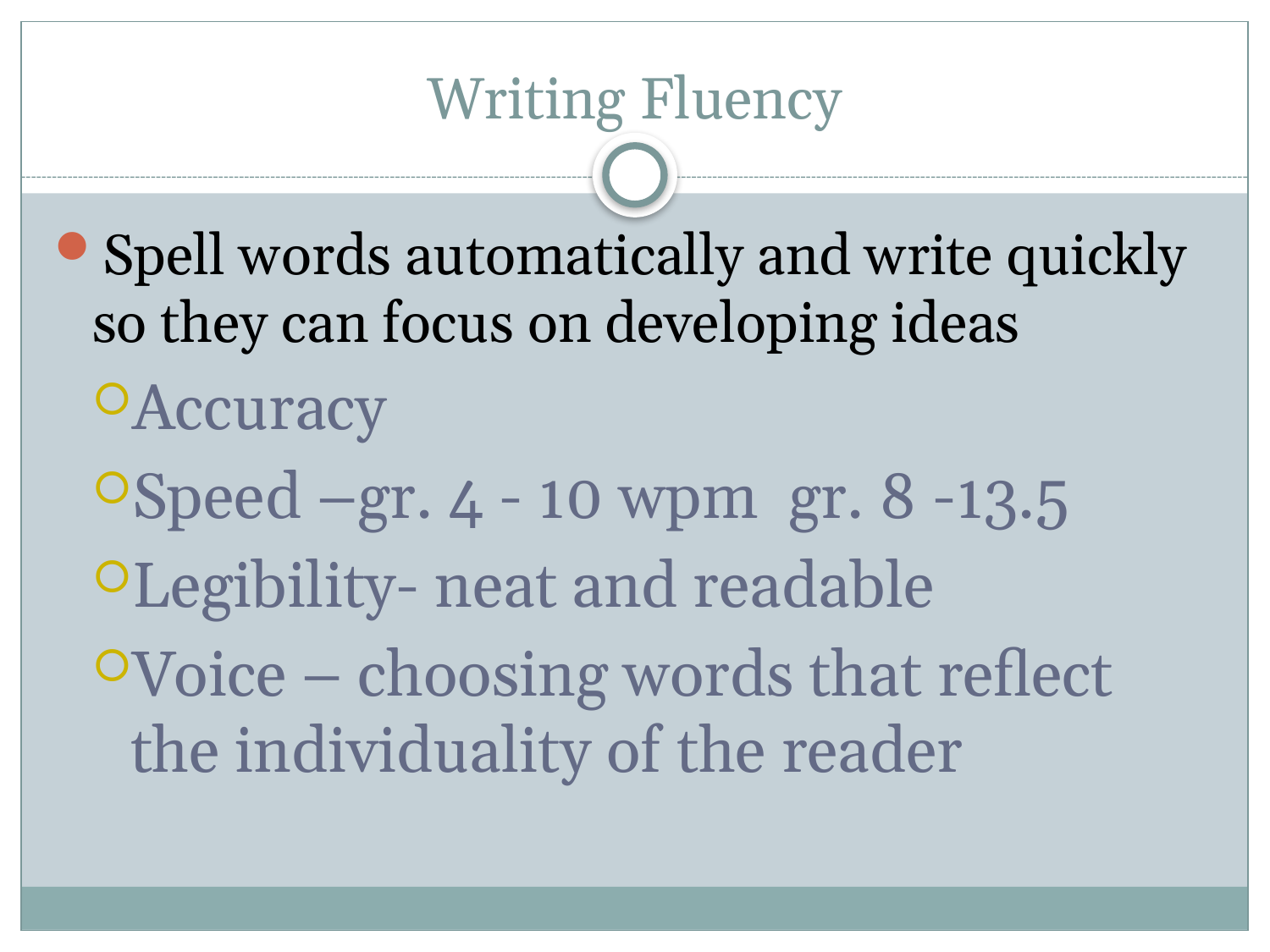

# Writing Fluency
Spell words automatically and write quickly so they can focus on developing ideas
Accuracy
Speed –gr. 4 - 10 wpm  gr. 8 -13.5
Legibility- neat and readable
Voice – choosing words that reflect the individuality of the reader